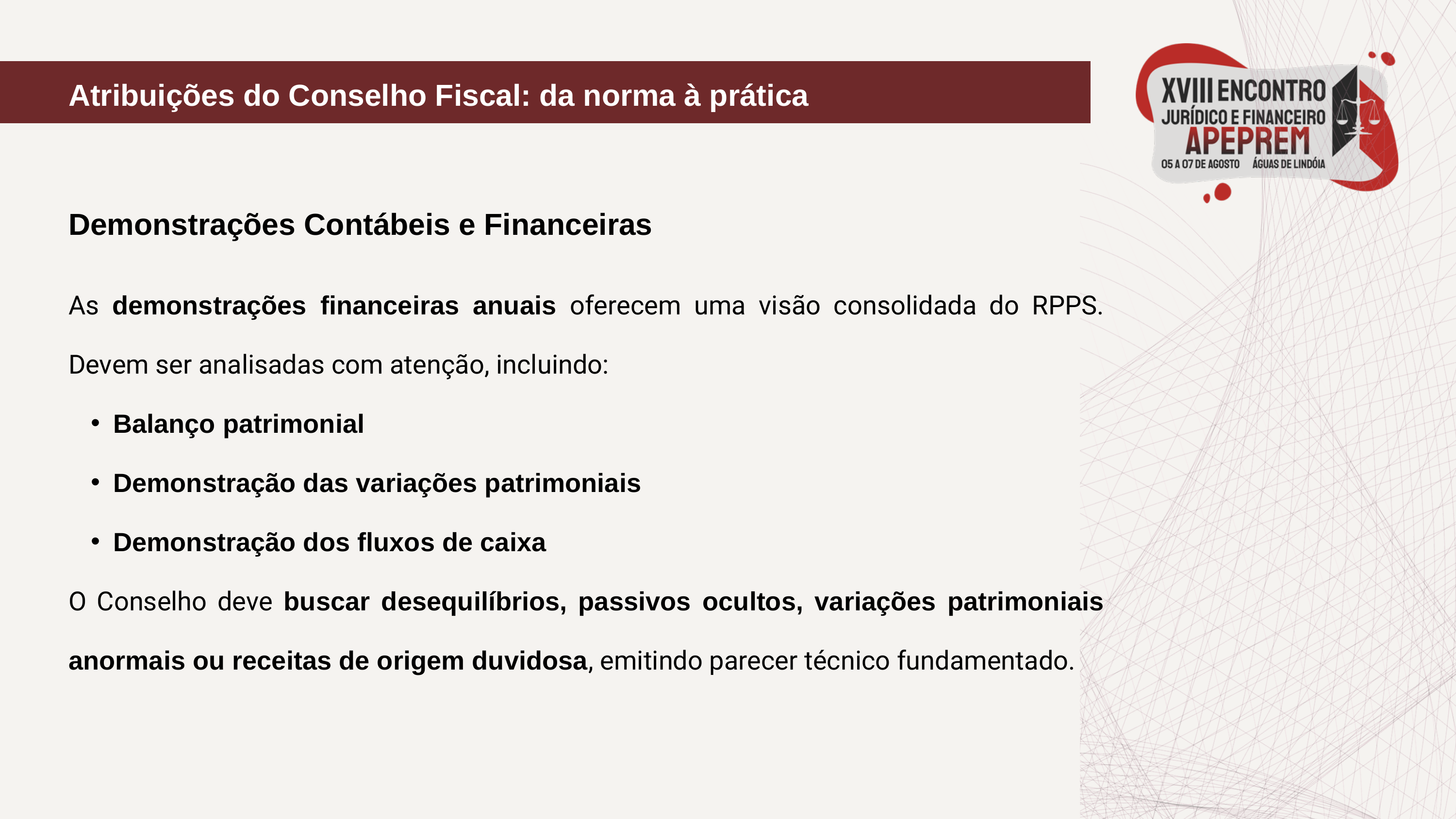

Atribuições do Conselho Fiscal: da norma à prática
Demonstrações Contábeis e Financeiras
As demonstrações financeiras anuais oferecem uma visão consolidada do RPPS. Devem ser analisadas com atenção, incluindo:
Balanço patrimonial
Demonstração das variações patrimoniais
Demonstração dos fluxos de caixa
O Conselho deve buscar desequilíbrios, passivos ocultos, variações patrimoniais anormais ou receitas de origem duvidosa, emitindo parecer técnico fundamentado.